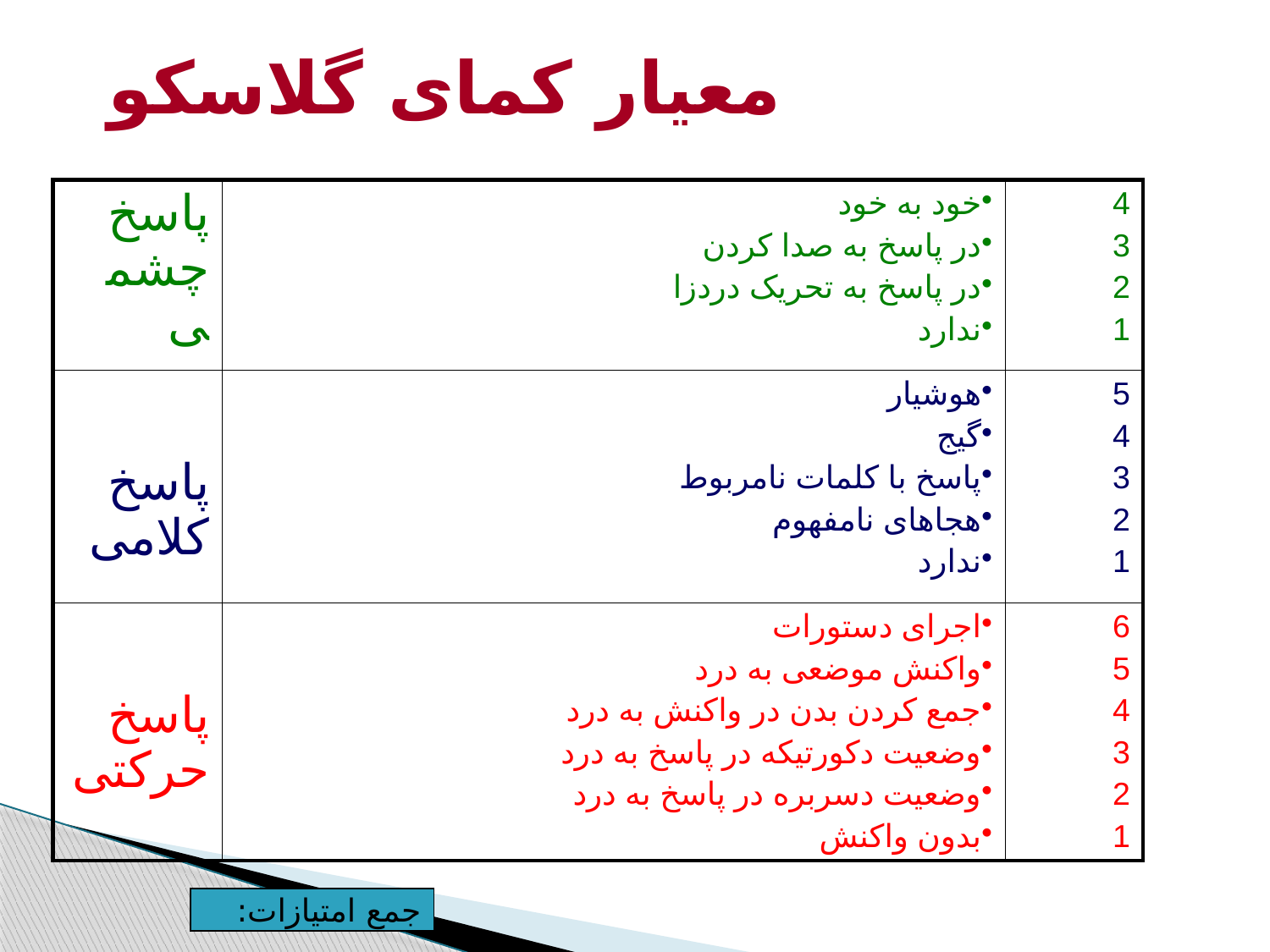

# معیار کمای گلاسکو
| پاسخ چشمی | خود به خود در پاسخ به صدا کردن در پاسخ به تحریک دردزا ندارد | 4 3 2 1 |
| --- | --- | --- |
| پاسخ کلامی | هوشیار گیج پاسخ با کلمات نامربوط هجاهای نامفهوم ندارد | 5 4 3 2 1 |
| پاسخ حرکتی | اجرای دستورات واکنش موضعی به درد جمع کردن بدن در واکنش به درد وضعیت دکورتیکه در پاسخ به درد وضعیت دسربره در پاسخ به درد بدون واکنش | 6 5 4 3 2 1 |
جمع امتیازات: